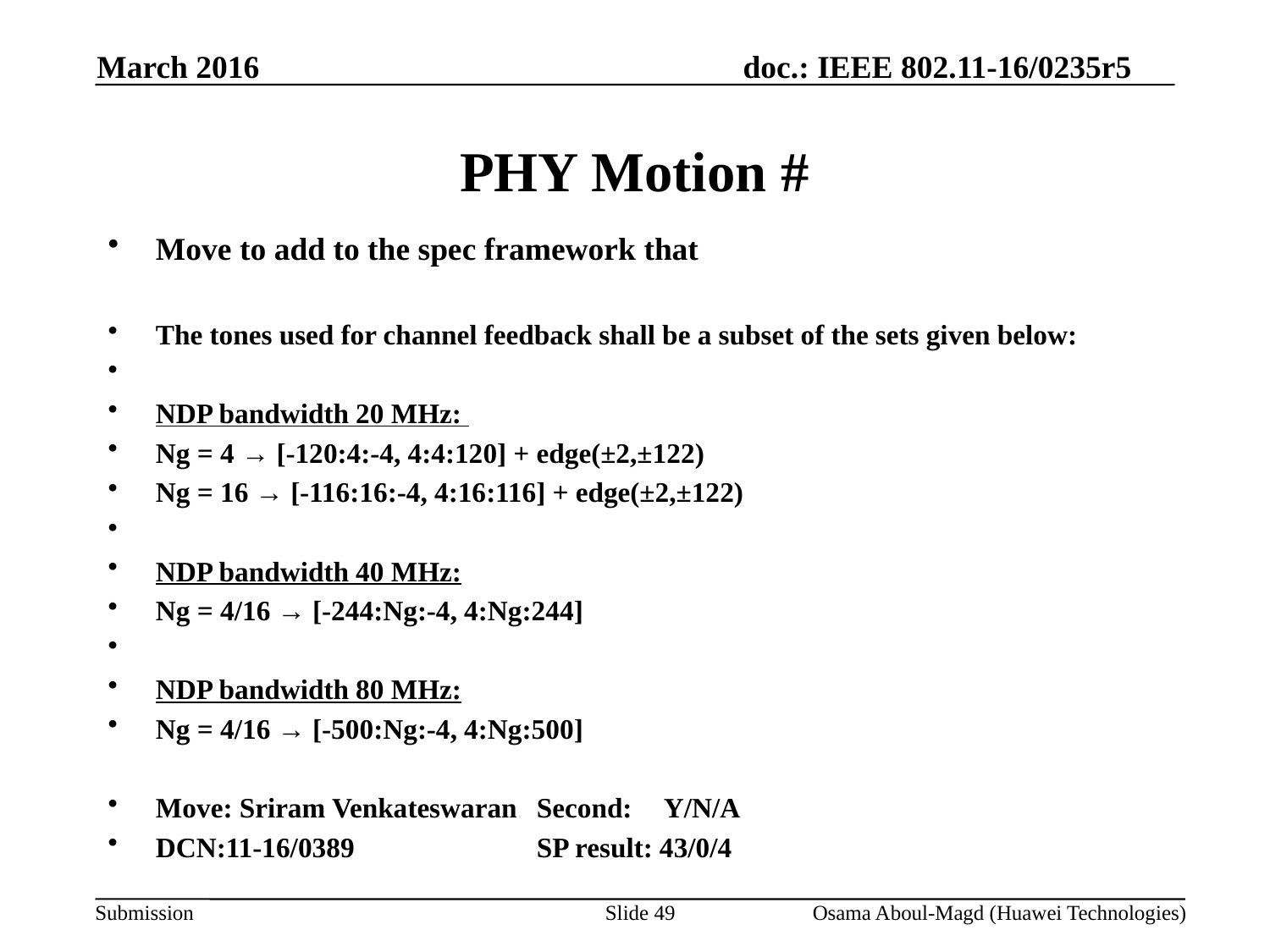

March 2016
# PHY Motion #
Move to add to the spec framework that

The tones used for channel feedback shall be a subset of the sets given below:

NDP bandwidth 20 MHz:
Ng = 4 → [-120:4:-4, 4:4:120] + edge(±2,±122)
Ng = 16 → [-116:16:-4, 4:16:116] + edge(±2,±122)

NDP bandwidth 40 MHz:
Ng = 4/16 → [-244:Ng:-4, 4:Ng:244]

NDP bandwidth 80 MHz:
Ng = 4/16 → [-500:Ng:-4, 4:Ng:500]

Move: Sriram Venkateswaran 	Second:	Y/N/A
DCN:11-16/0389		SP result: 43/0/4

Slide 49
Osama Aboul-Magd (Huawei Technologies)